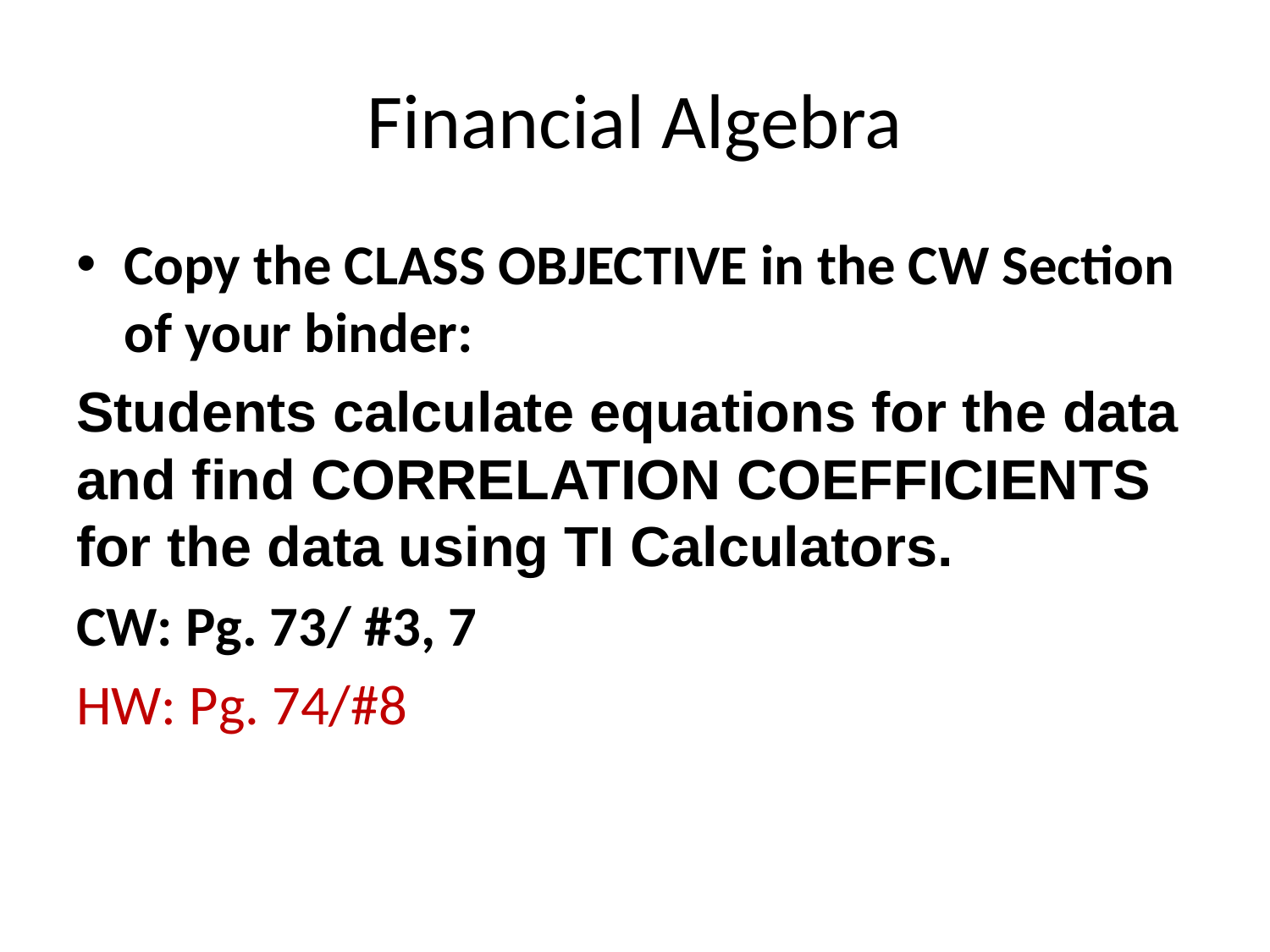

# Financial Algebra
Copy the CLASS OBJECTIVE in the CW Section of your binder:
Students calculate equations for the data and find CORRELATION COEFFICIENTS for the data using TI Calculators.
CW: Pg. 73/ #3, 7
HW: Pg. 74/#8